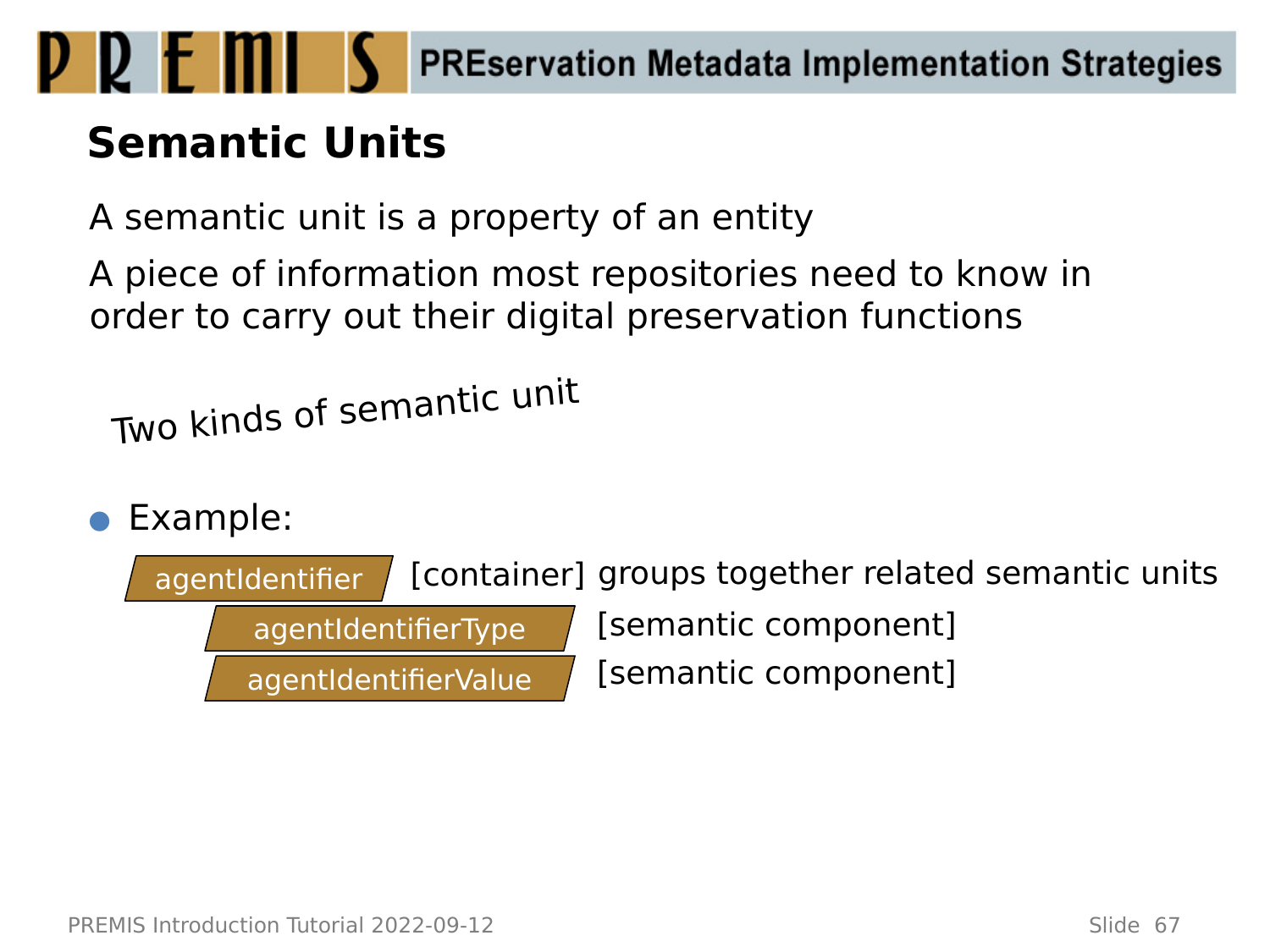

# Semantic Units
A semantic unit is a property of an entity
A piece of information most repositories need to know in order to carry out their digital preservation functions

Example:
		      [container]
				[semantic component]
				[semantic component]
Two kinds of semantic unit
groups together related semantic units
agentIdentifier
agentIdentifierType
agentIdentifierValue